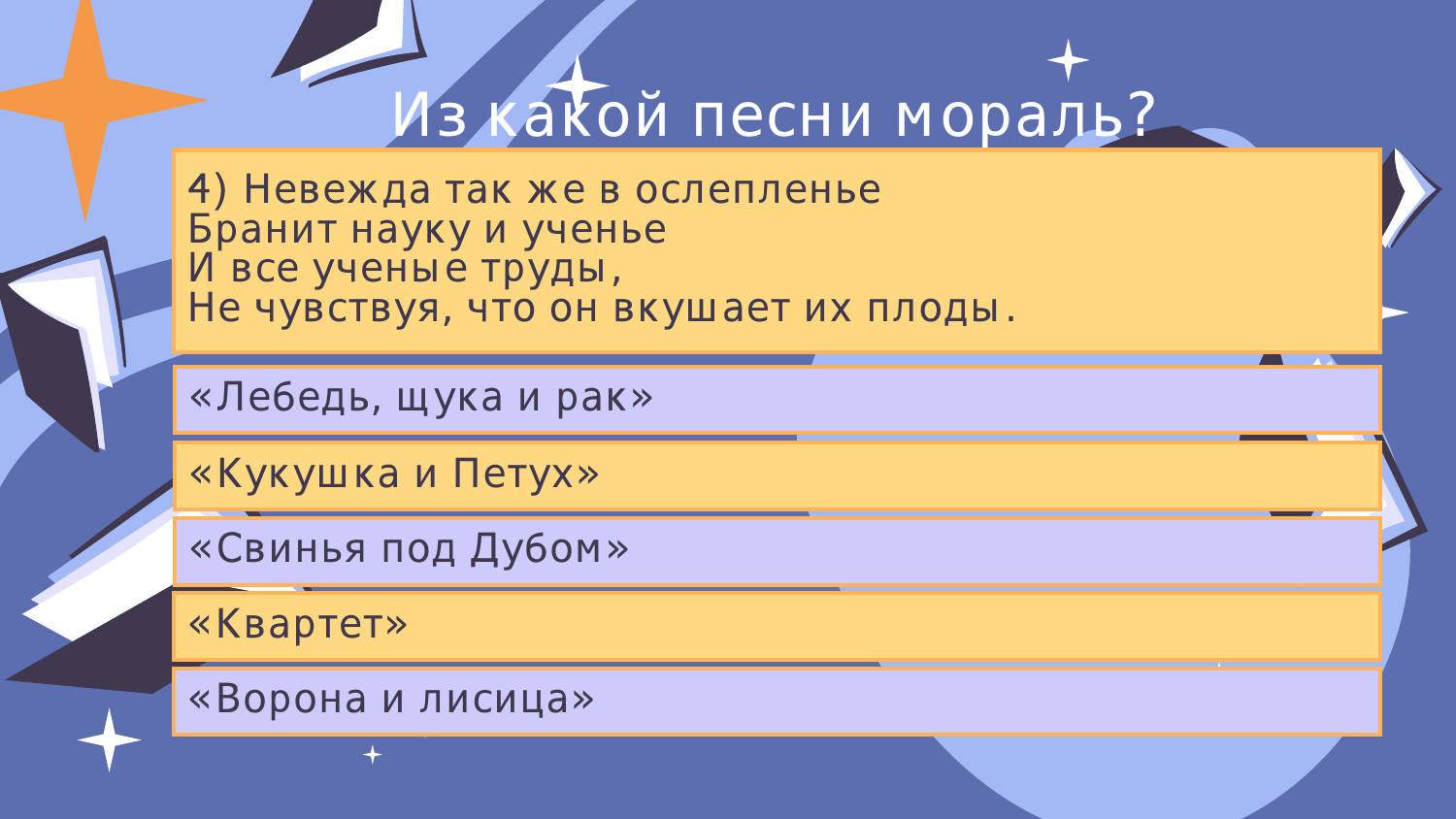

# Из какой песни мораль?

| 4) Невежда так же в ослепленье Бранит науку и ученье И все ученые труды, Не чувствуя, что он вкушает их плоды. |
| --- |

| «Лебедь, щука и рак» |
| --- |
| «Кукушка и Петух» |
| --- |

| «Свинья под Дубом» |
| --- |
| «Квартет» |
| --- |

| «Ворона и лисица» |
| --- |